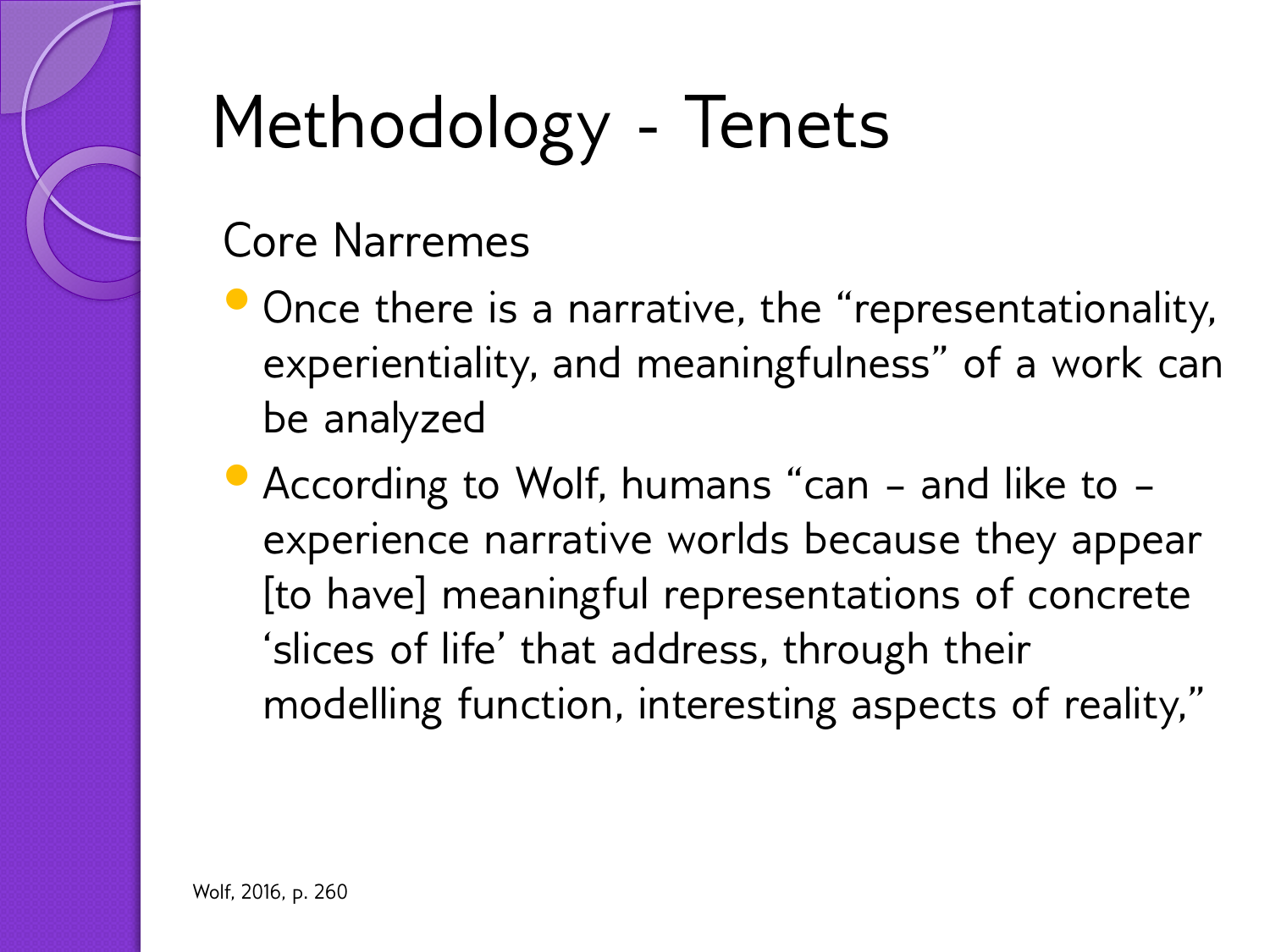

# Methodology - Tenets
Core Narremes
Once there is a narrative, the “representationality, experientiality, and meaningfulness” of a work can be analyzed
According to Wolf, humans “can – and like to – experience narrative worlds because they appear [to have] meaningful representations of concrete ‘slices of life’ that address, through their modelling function, interesting aspects of reality,”
Wolf, 2016, p. 260